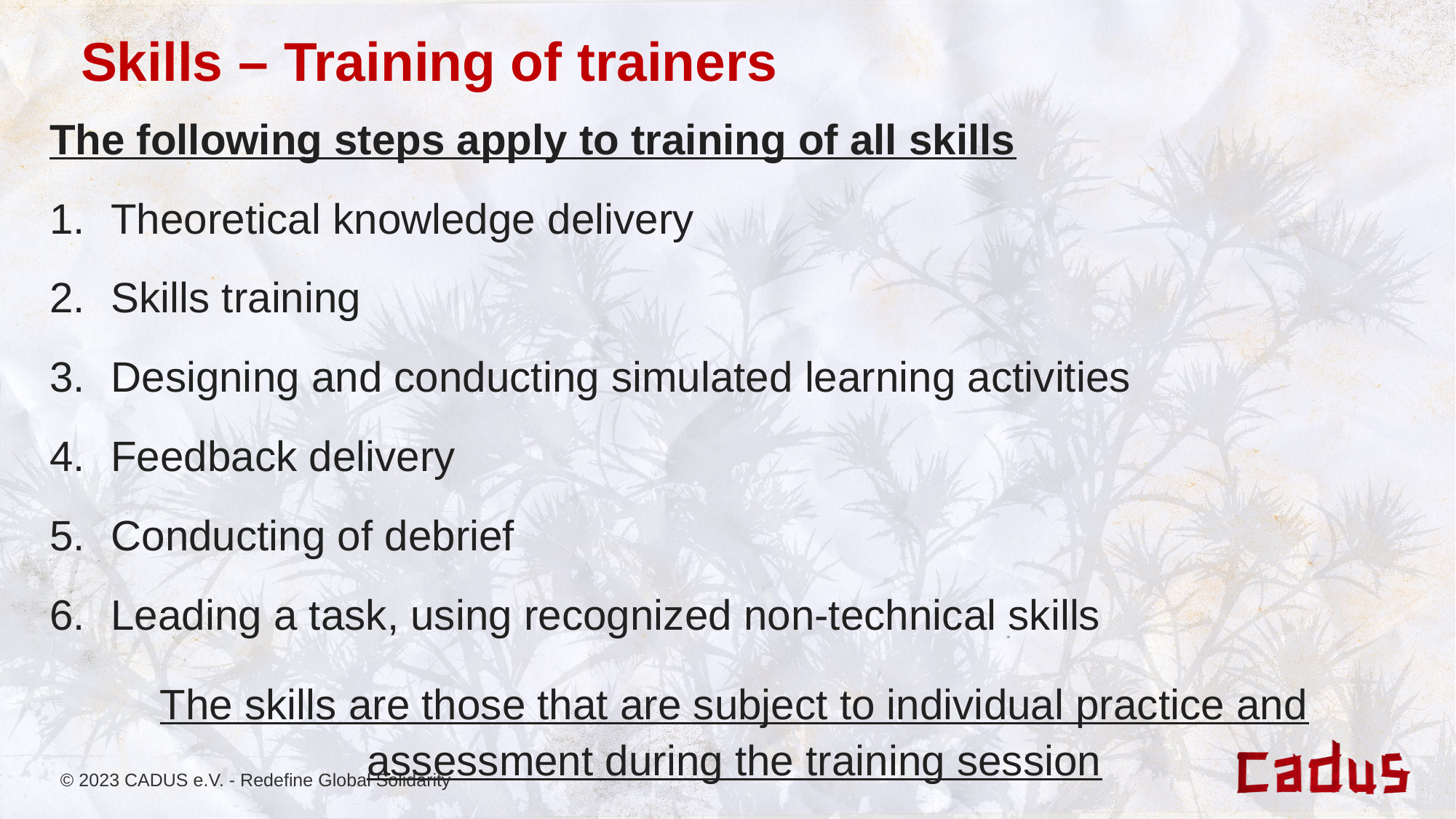

Skills – Training of trainers
The following steps apply to training of all skills
Theoretical knowledge delivery
Skills training
Designing and conducting simulated learning activities
Feedback delivery
Conducting of debrief
Leading a task, using recognized non-technical skills
The skills are those that are subject to individual practice and assessment during the training session